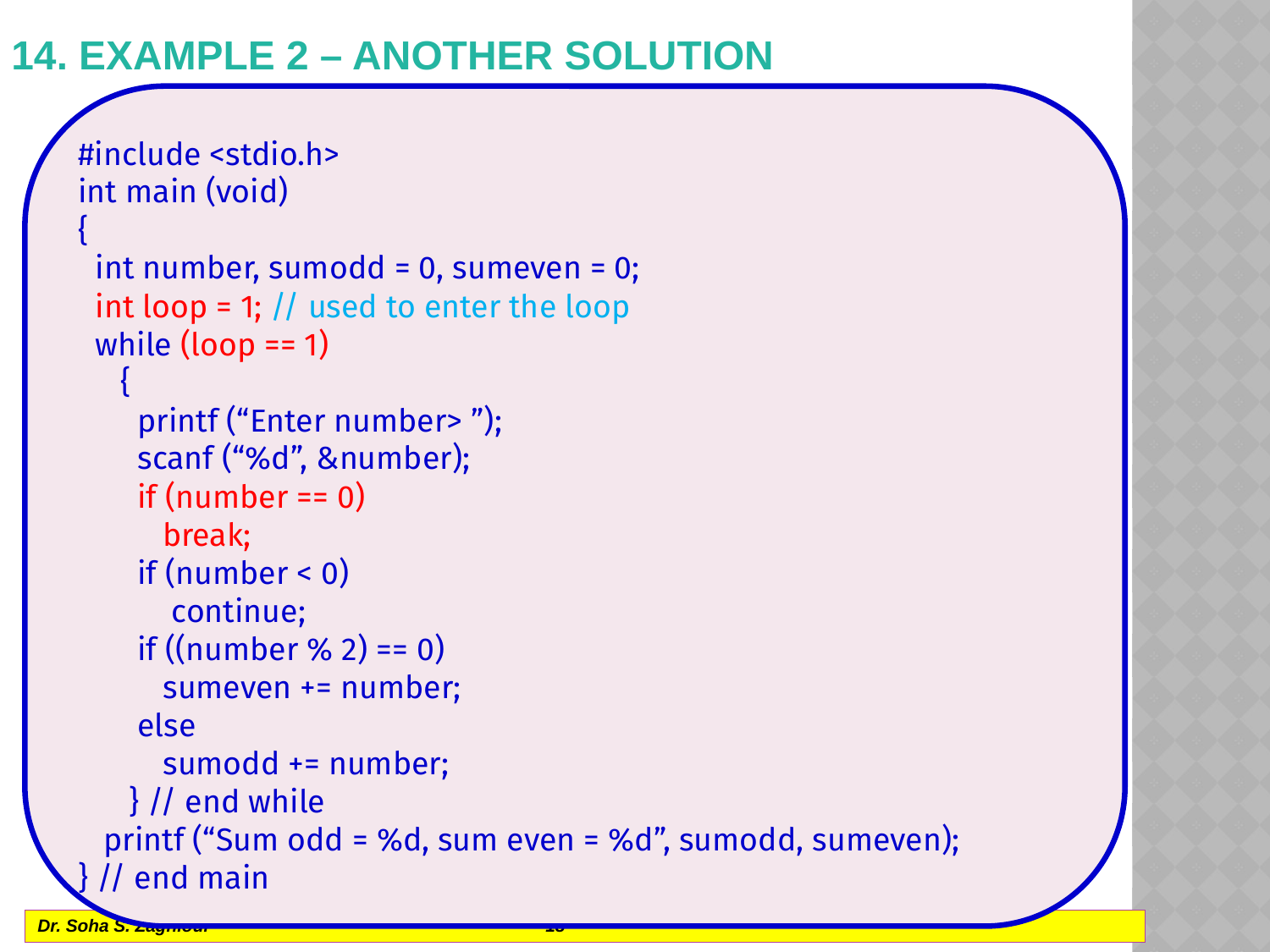

# 14. Example 2 – another solution
#include <stdio.h>
int main (void)
{
  int number, sumodd = 0, sumeven = 0;
  int loop = 1; // used to enter the loop
  while (loop == 1)
     {
       printf (“Enter number> ”);
       scanf (“%d”, &number);
       if (number == 0)
          break;
       if (number < 0)
           continue;
       if ((number % 2) == 0)
          sumeven += number;
       else
          sumodd += number;
      } // end while
   printf (“Sum odd = %d, sum even = %d”, sumodd, sumeven);
} // end main

Dr. Soha S. Zaghloul			18